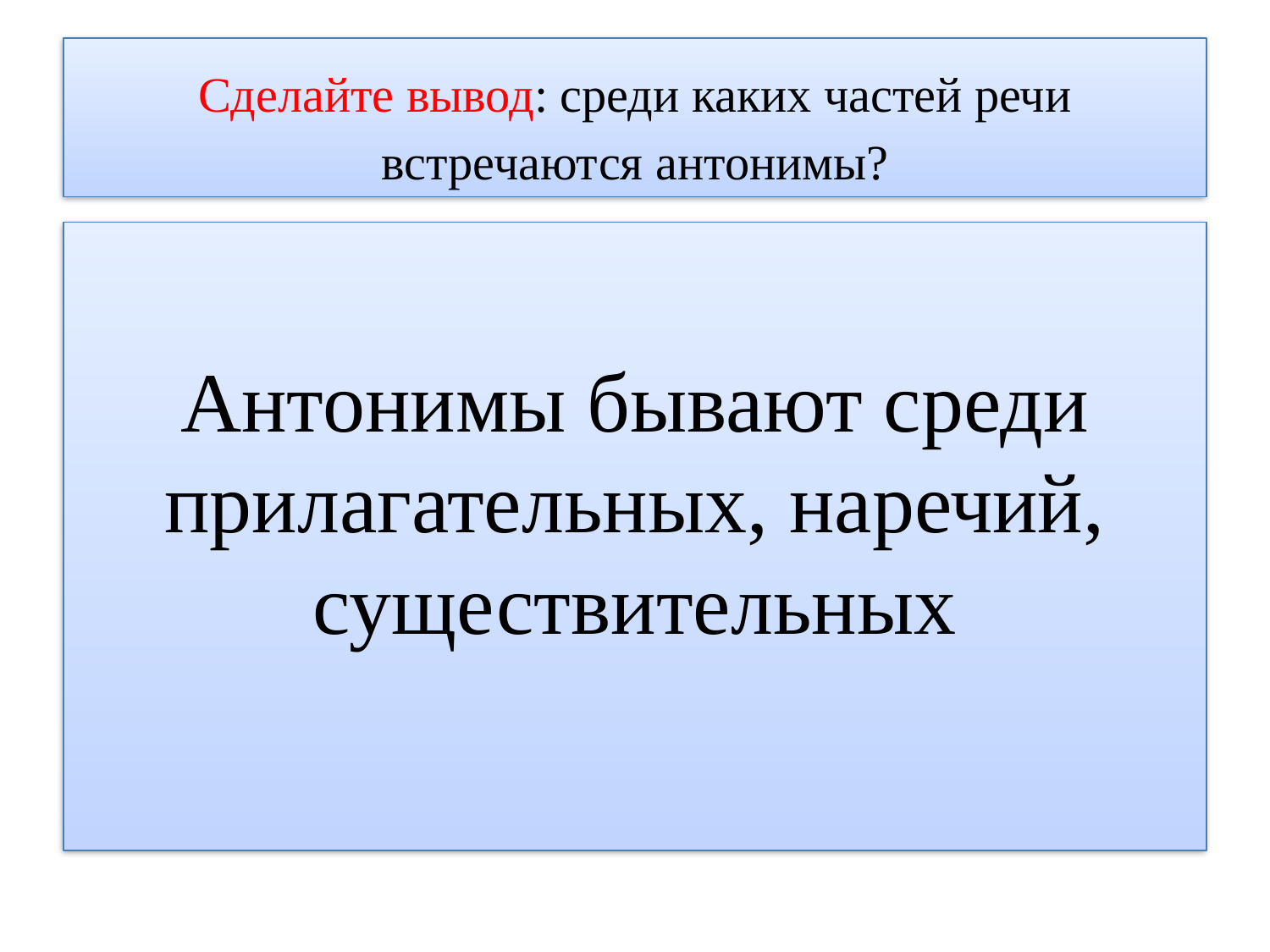

# Сделайте вывод: среди каких частей речи встречаются антонимы?

Антонимы бывают среди прилагательных, наречий, существительных